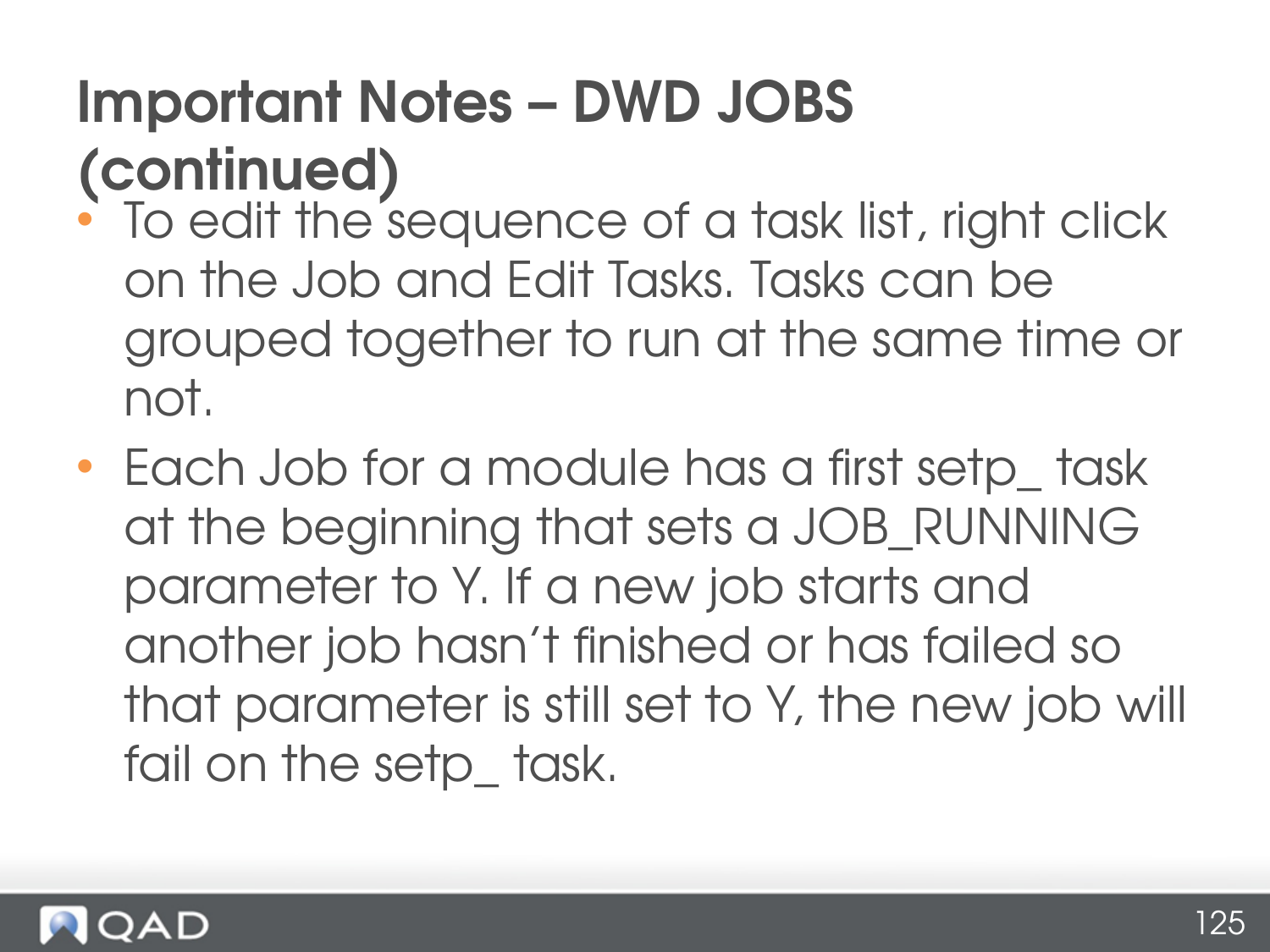

# Important Notes – DWD JOBS (continued)
To edit the sequence of a task list, right click on the Job and Edit Tasks. Tasks can be grouped together to run at the same time or not.
Each Job for a module has a first setp_ task at the beginning that sets a JOB_RUNNING parameter to Y. If a new job starts and another job hasn’t finished or has failed so that parameter is still set to Y, the new job will fail on the setp_ task.

125